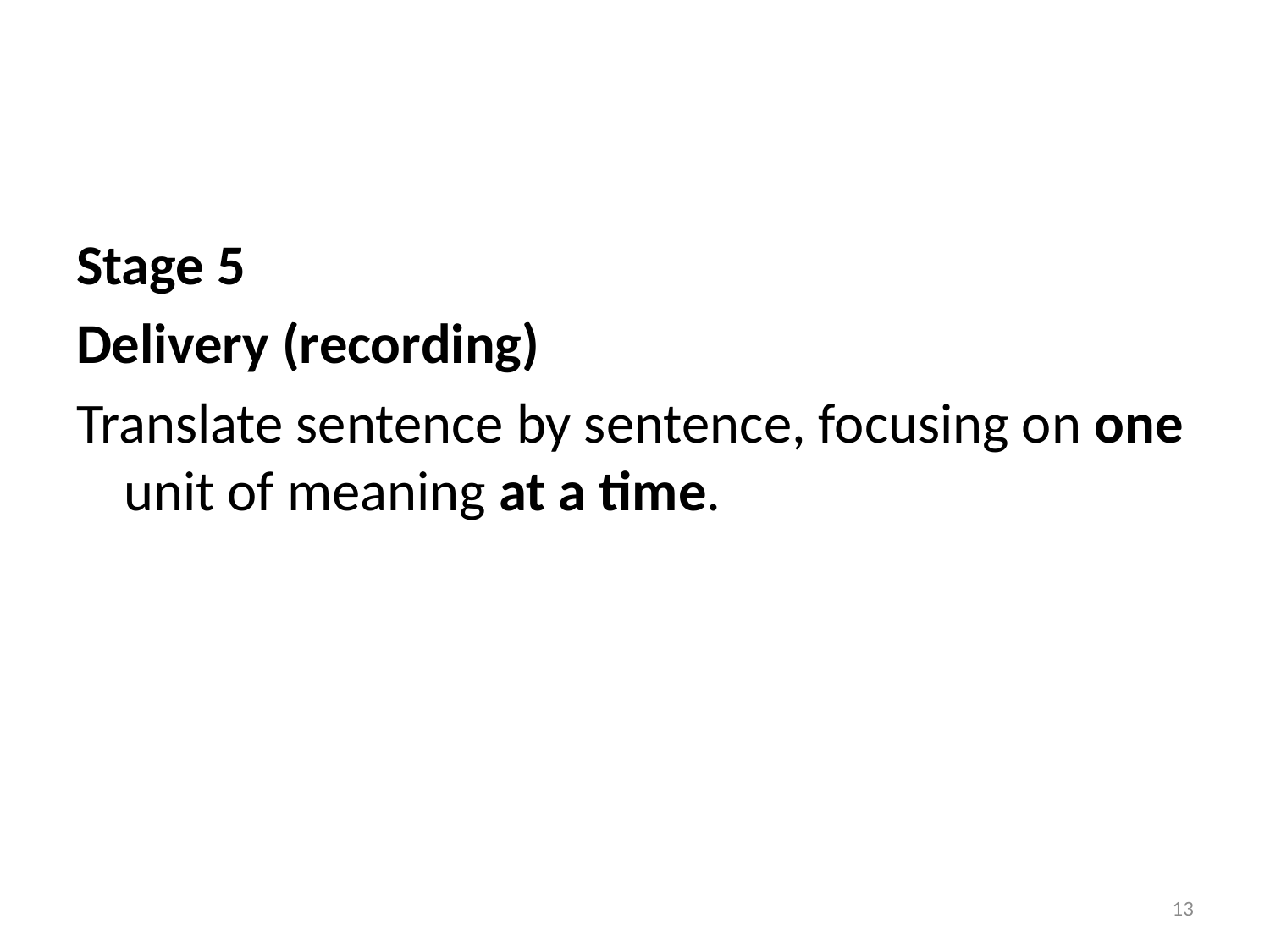

Stage 5
Delivery (recording)
Translate sentence by sentence, focusing on one unit of meaning at a time.

13